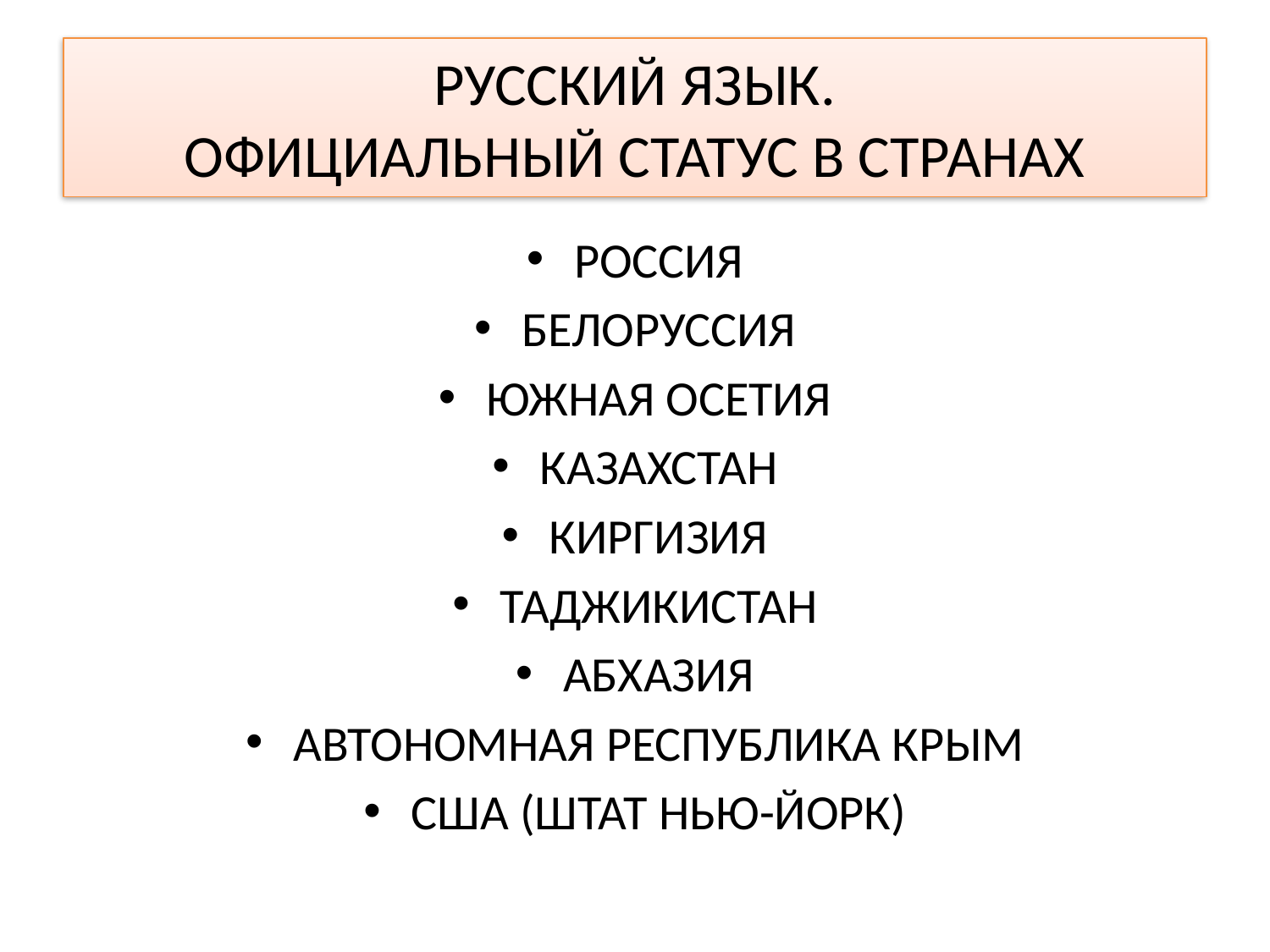

# РУССКИЙ ЯЗЫК. ОФИЦИАЛЬНЫЙ СТАТУС В СТРАНАХ
РОССИЯ
БЕЛОРУССИЯ
ЮЖНАЯ ОСЕТИЯ
КАЗАХСТАН
КИРГИЗИЯ
ТАДЖИКИСТАН
АБХАЗИЯ
АВТОНОМНАЯ РЕСПУБЛИКА КРЫМ
США (ШТАТ НЬЮ-ЙОРК)